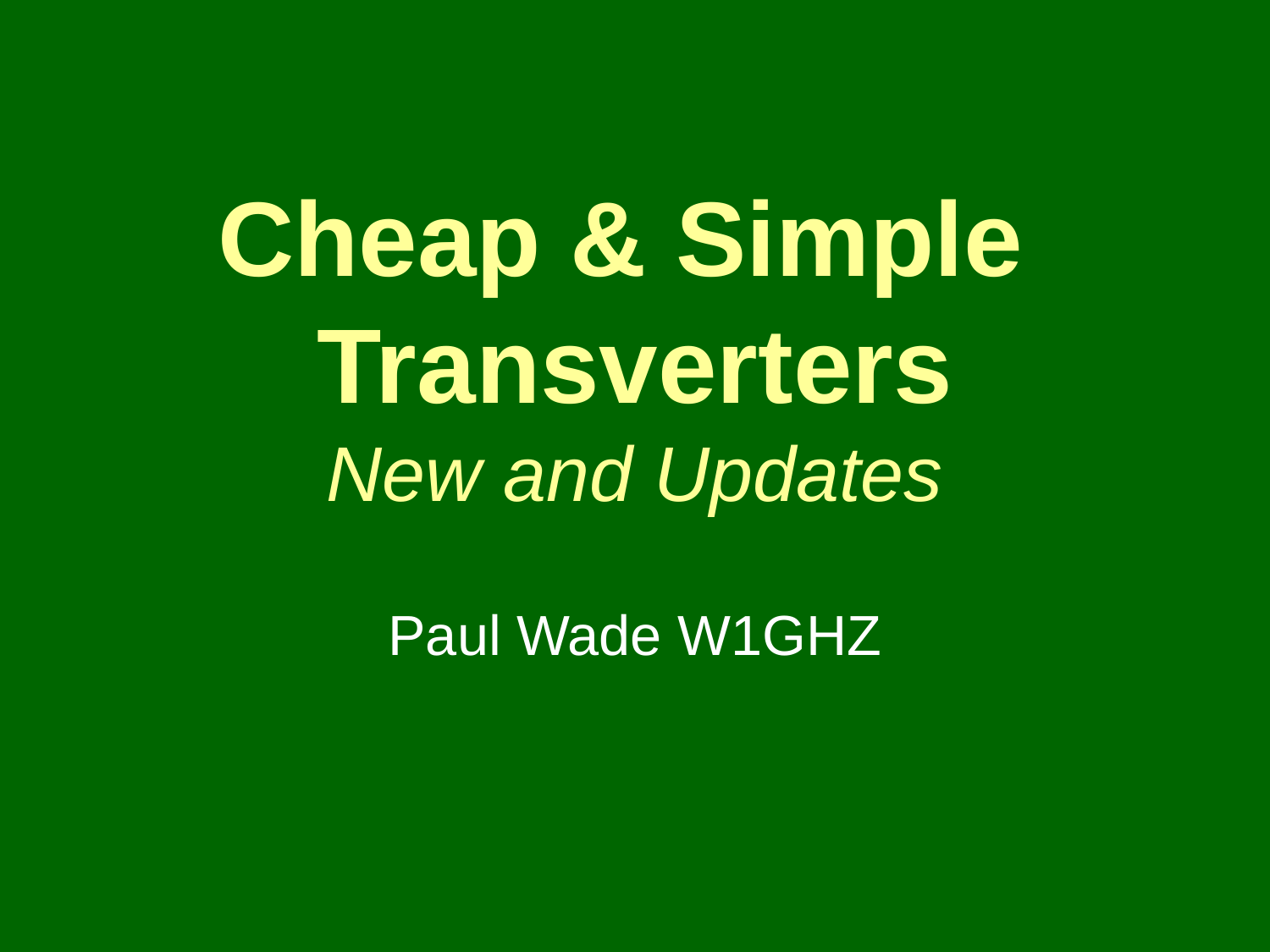

# Cheap & Simple Transverters New and Updates
Paul Wade W1GHZ